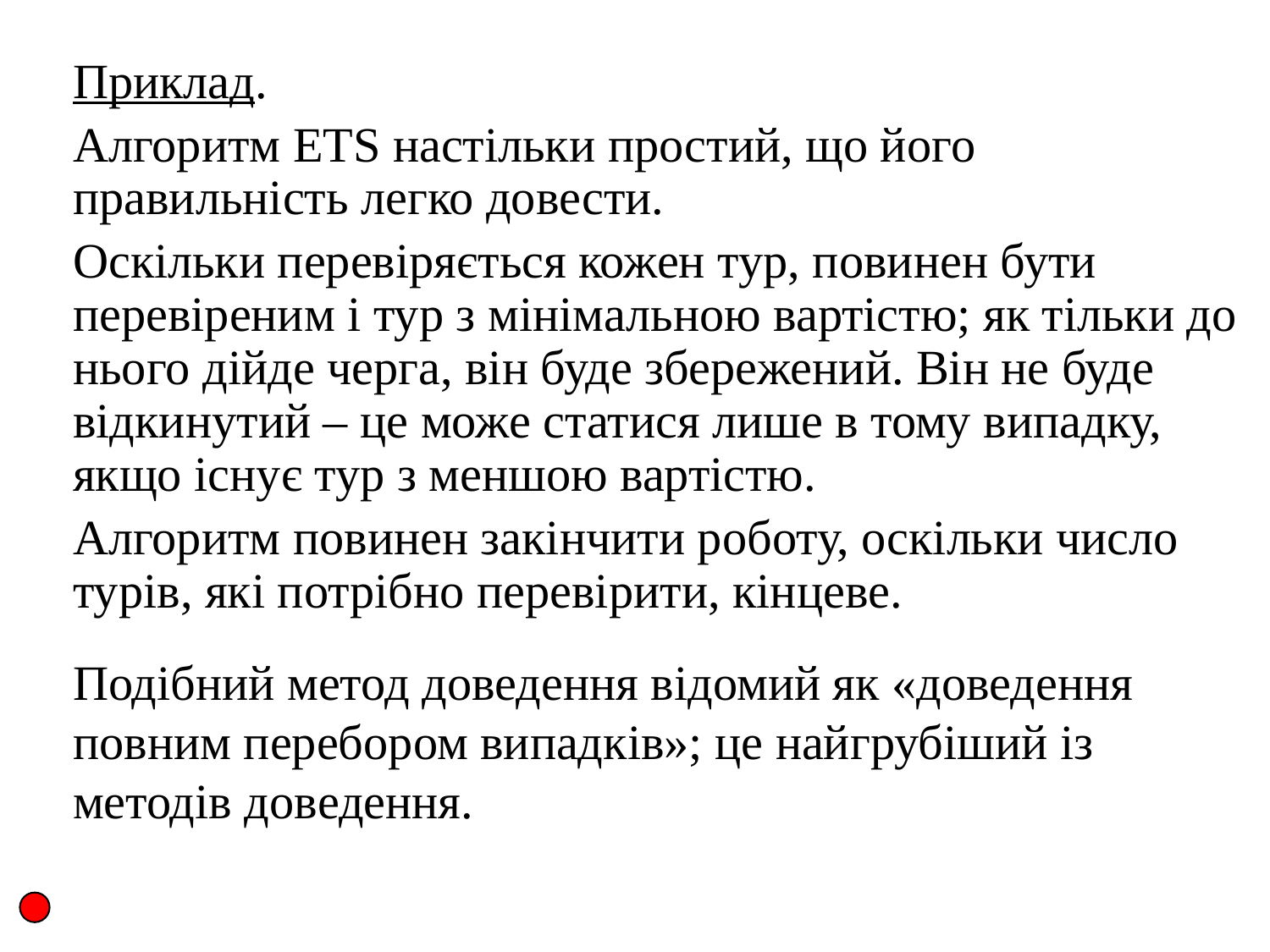

Приклад.
	Алгоритм ETS настільки простий, що його правильність легко довести.
	Оскільки перевіряється кожен тур, повинен бути перевіреним і тур з мінімальною вартістю; як тільки до нього дійде черга, він буде збережений. Він не буде відкинутий – це може статися лише в тому випадку, якщо існує тур з меншою вартістю.
	Алгоритм повинен закінчити роботу, оскільки число турів, які потрібно перевірити, кінцеве.

	Подібний метод доведення відомий як «доведення повним перебором випадків»; це найгрубіший із методів доведення.